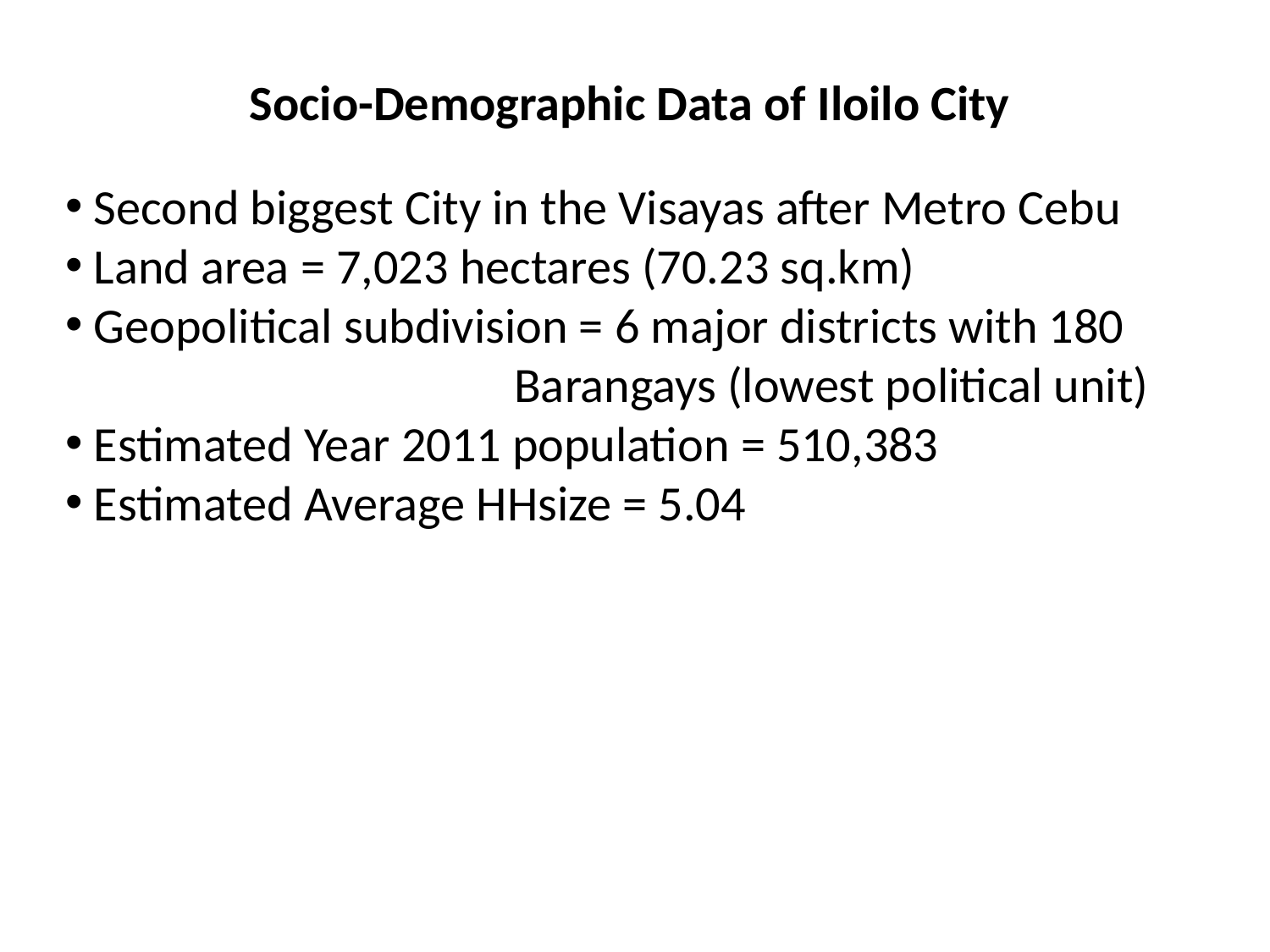

Socio-Demographic Data of Iloilo City
 Second biggest City in the Visayas after Metro Cebu
 Land area = 7,023 hectares (70.23 sq.km)
 Geopolitical subdivision = 6 major districts with 180
                                        Barangays (lowest political unit)
 Estimated Year 2011 population = 510,383
 Estimated Average HHsize = 5.04